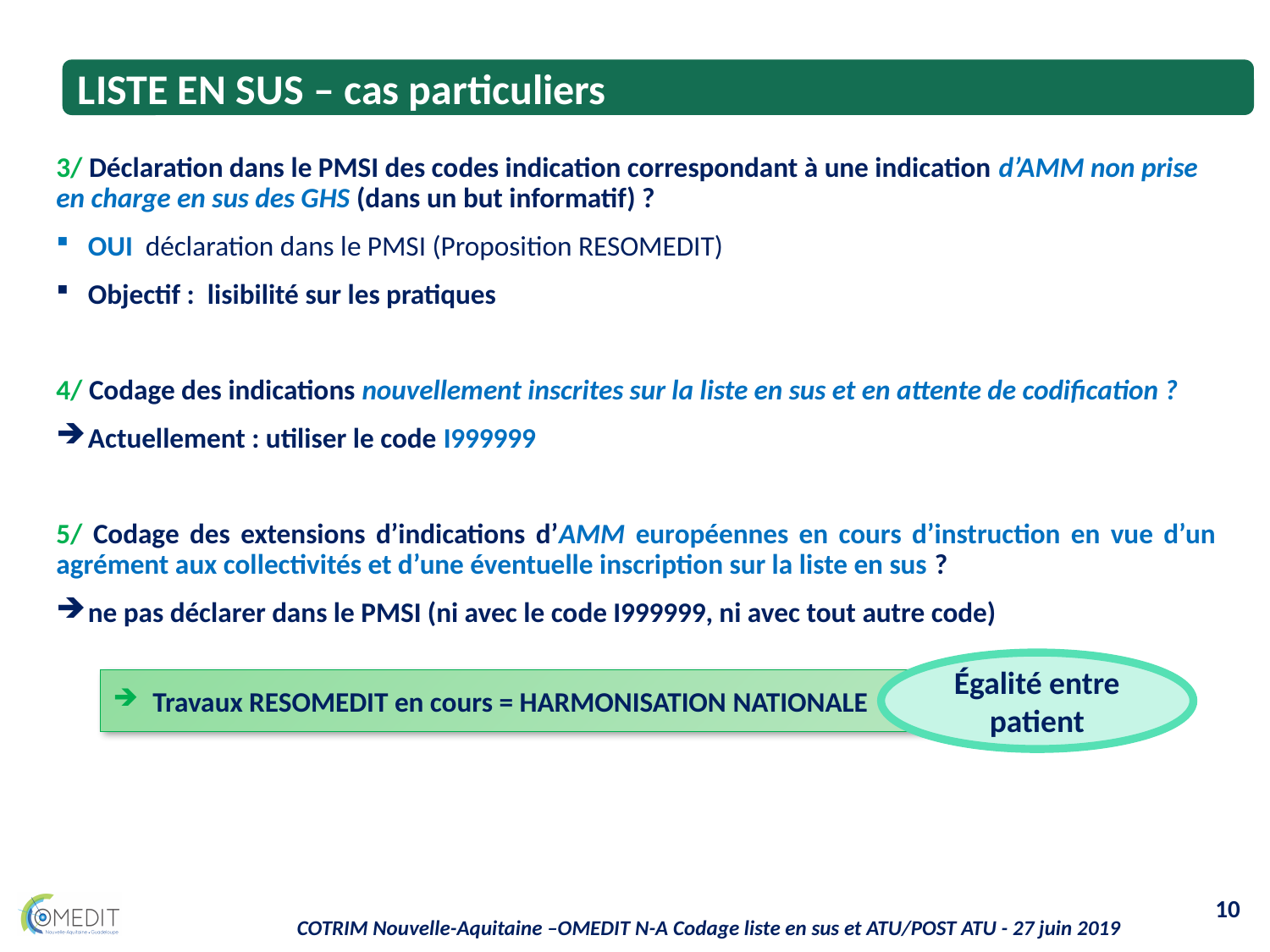

LISTE EN SUS – cas particuliers
3/ Déclaration dans le PMSI des codes indication correspondant à une indication d’AMM non prise en charge en sus des GHS (dans un but informatif) ?
OUI  déclaration dans le PMSI (Proposition RESOMEDIT)
Objectif :  lisibilité sur les pratiques

4/ Codage des indications nouvellement inscrites sur la liste en sus et en attente de codification ?
Actuellement : utiliser le code I999999

5/ Codage des extensions d’indications d’AMM européennes en cours d’instruction en vue d’un agrément aux collectivités et d’une éventuelle inscription sur la liste en sus ?
ne pas déclarer dans le PMSI (ni avec le code I999999, ni avec tout autre code)

Égalité entre patient
Travaux RESOMEDIT en cours = HARMONISATION NATIONALE
10